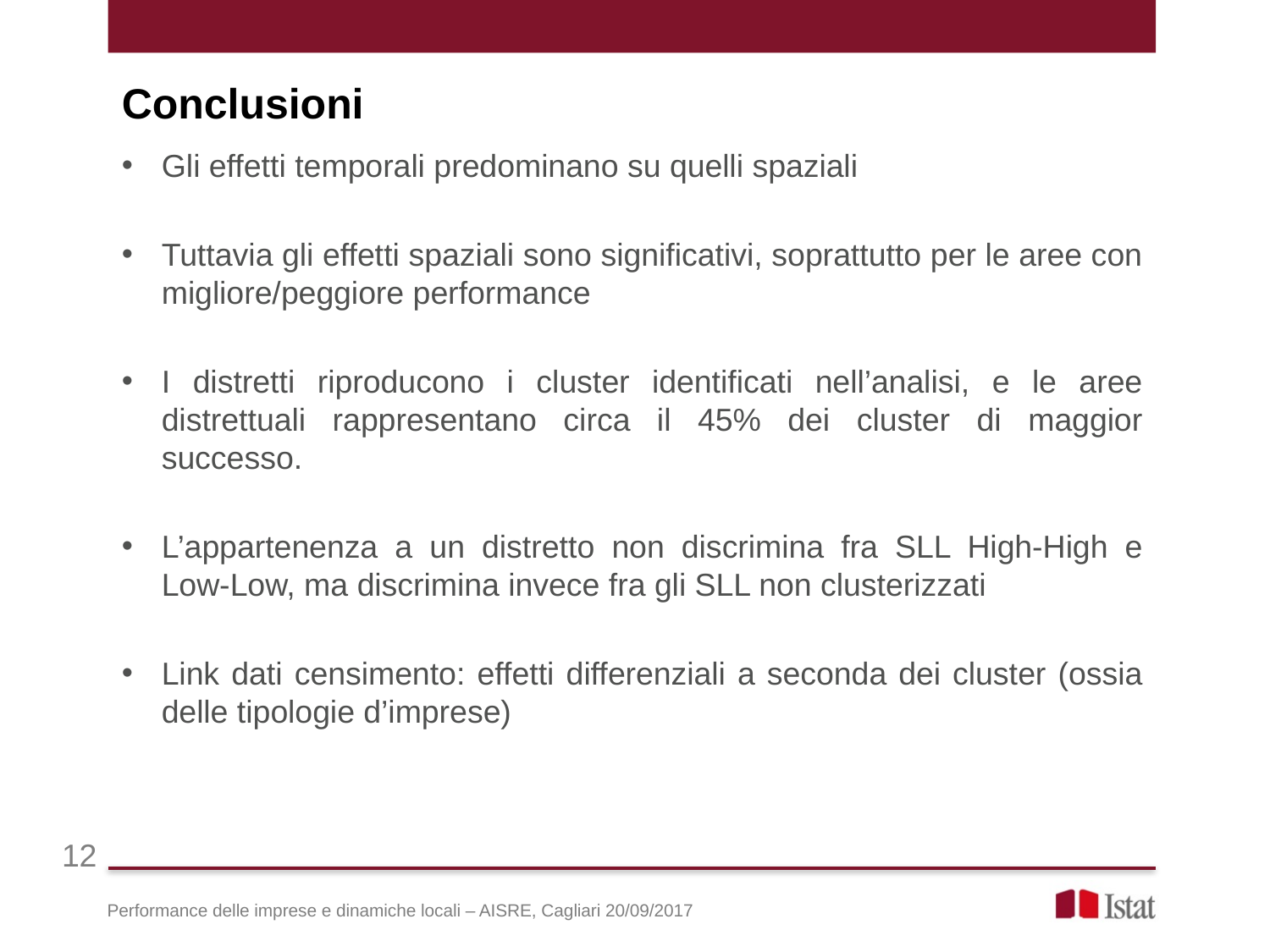

# Conclusioni
Gli effetti temporali predominano su quelli spaziali

Tuttavia gli effetti spaziali sono significativi, soprattutto per le aree con migliore/peggiore performance

I distretti riproducono i cluster identificati nell’analisi, e le aree distrettuali rappresentano circa il 45% dei cluster di maggior successo.

L’appartenenza a un distretto non discrimina fra SLL High-High e Low-Low, ma discrimina invece fra gli SLL non clusterizzati

Link dati censimento: effetti differenziali a seconda dei cluster (ossia delle tipologie d’imprese)

12
Performance delle imprese e dinamiche locali – AISRE, Cagliari 20/09/2017